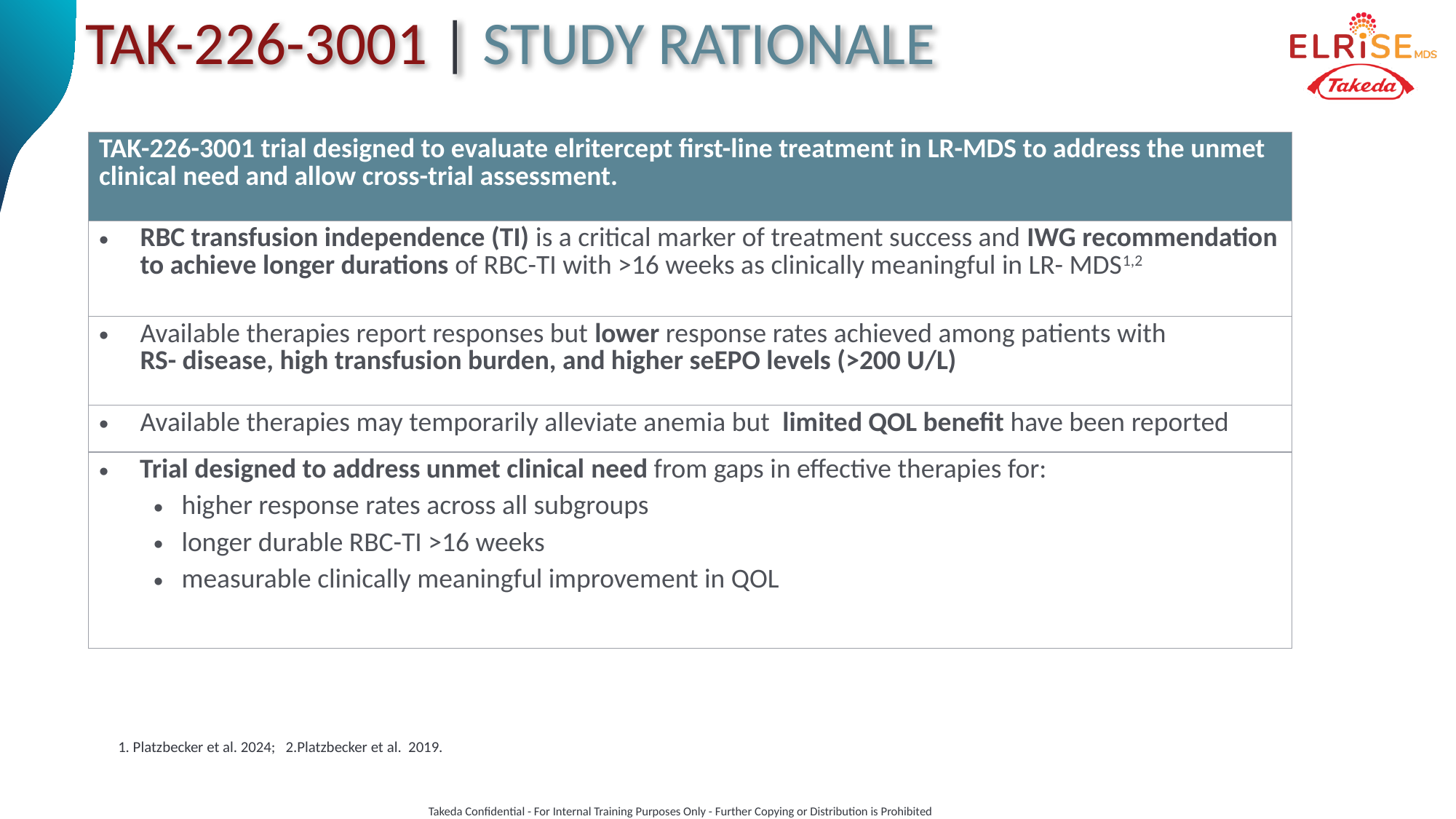

# TAK-226-3001 | STUDY RATIONALE
| TAK-226-3001 trial designed to evaluate elritercept first-line treatment in LR-MDS to address the unmet clinical need and allow cross-trial assessment. |
| --- |
| RBC transfusion independence (TI) is a critical marker of treatment success and IWG recommendation to achieve longer durations of RBC-TI with >16 weeks as clinically meaningful in LR- MDS1,2 |
| Available therapies report responses but lower response rates achieved among patients with RS- disease, high transfusion burden, and higher seEPO levels (>200 U/L) |
| Available therapies may temporarily alleviate anemia but limited QOL benefit have been reported |
| Trial designed to address unmet clinical need from gaps in effective therapies for: higher response rates across all subgroups longer durable RBC-TI >16 weeks measurable clinically meaningful improvement in QOL |
1. Platzbecker et al. 2024;   2.Platzbecker et al.  2019.
Takeda Confidential - For Internal Training Purposes Only - Further Copying or Distribution is Prohibited